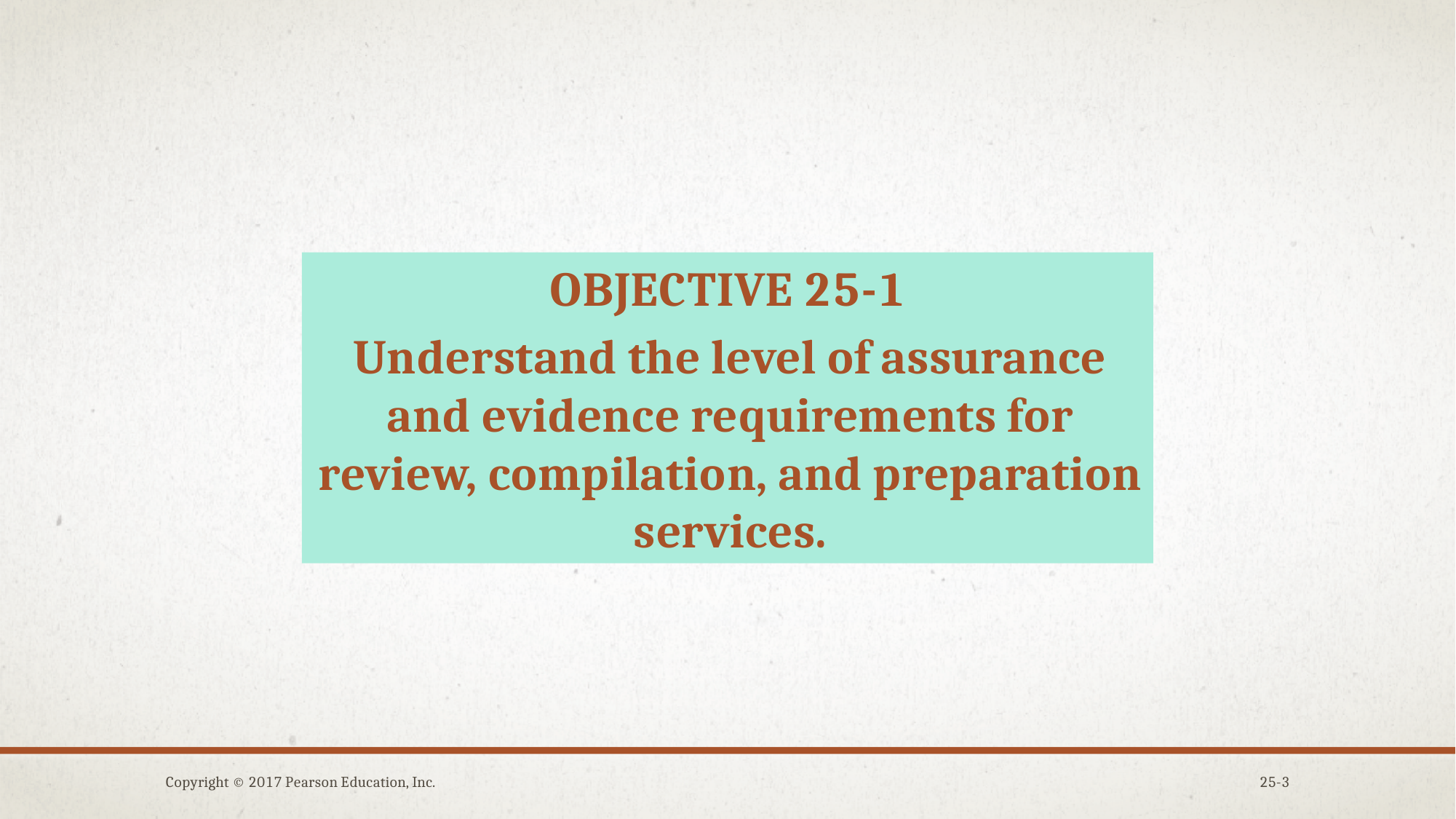

OBJECTIVE 25-1
Understand the level of assurance and evidence requirements for review, compilation, and preparation services.
Copyright © 2017 Pearson Education, Inc.
25-3